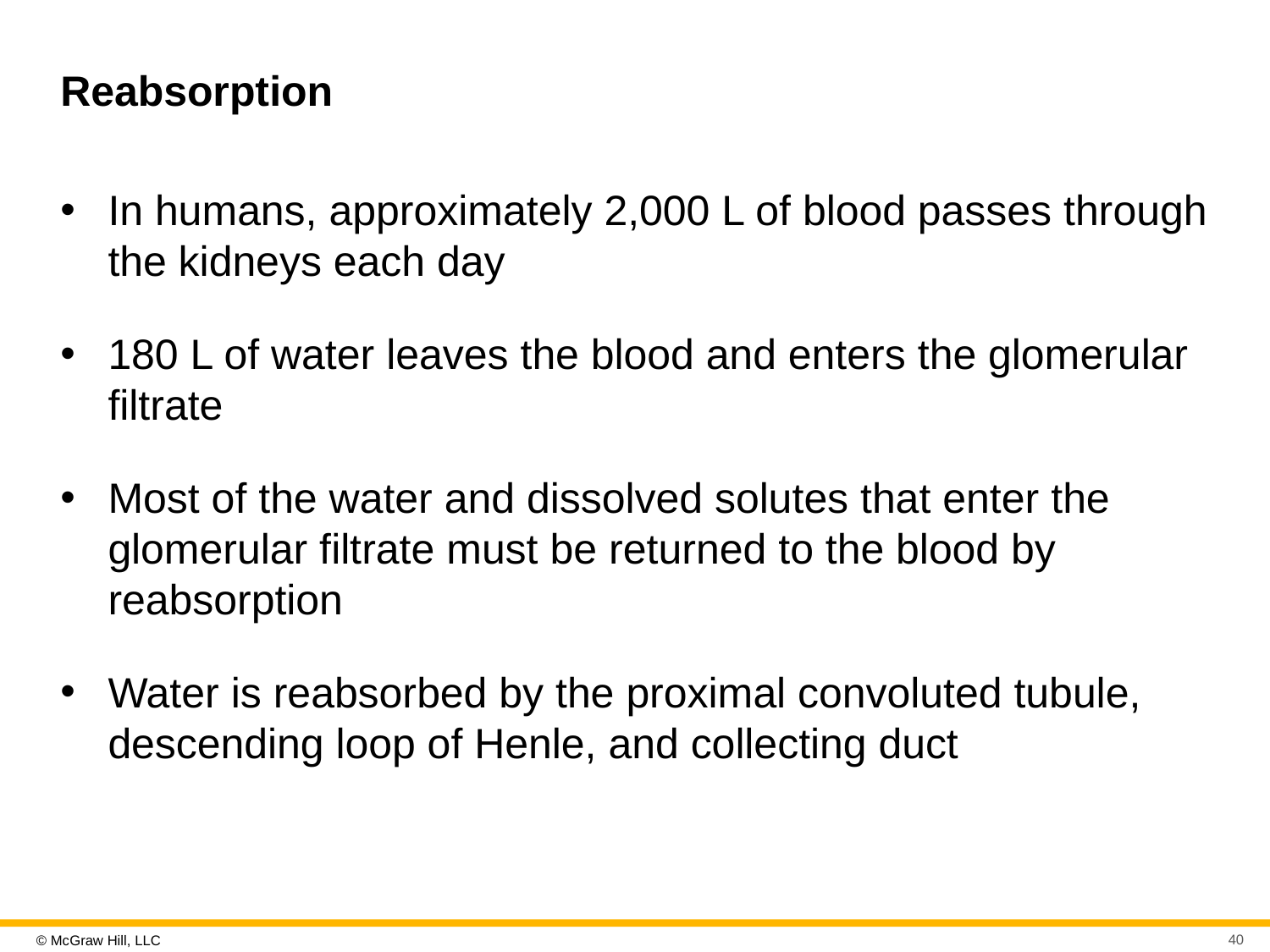

# Reabsorption
In humans, approximately 2,000 L of blood passes through the kidneys each day
180 L of water leaves the blood and enters the glomerular filtrate
Most of the water and dissolved solutes that enter the glomerular filtrate must be returned to the blood by reabsorption
Water is reabsorbed by the proximal convoluted tubule, descending loop of Henle, and collecting duct
40